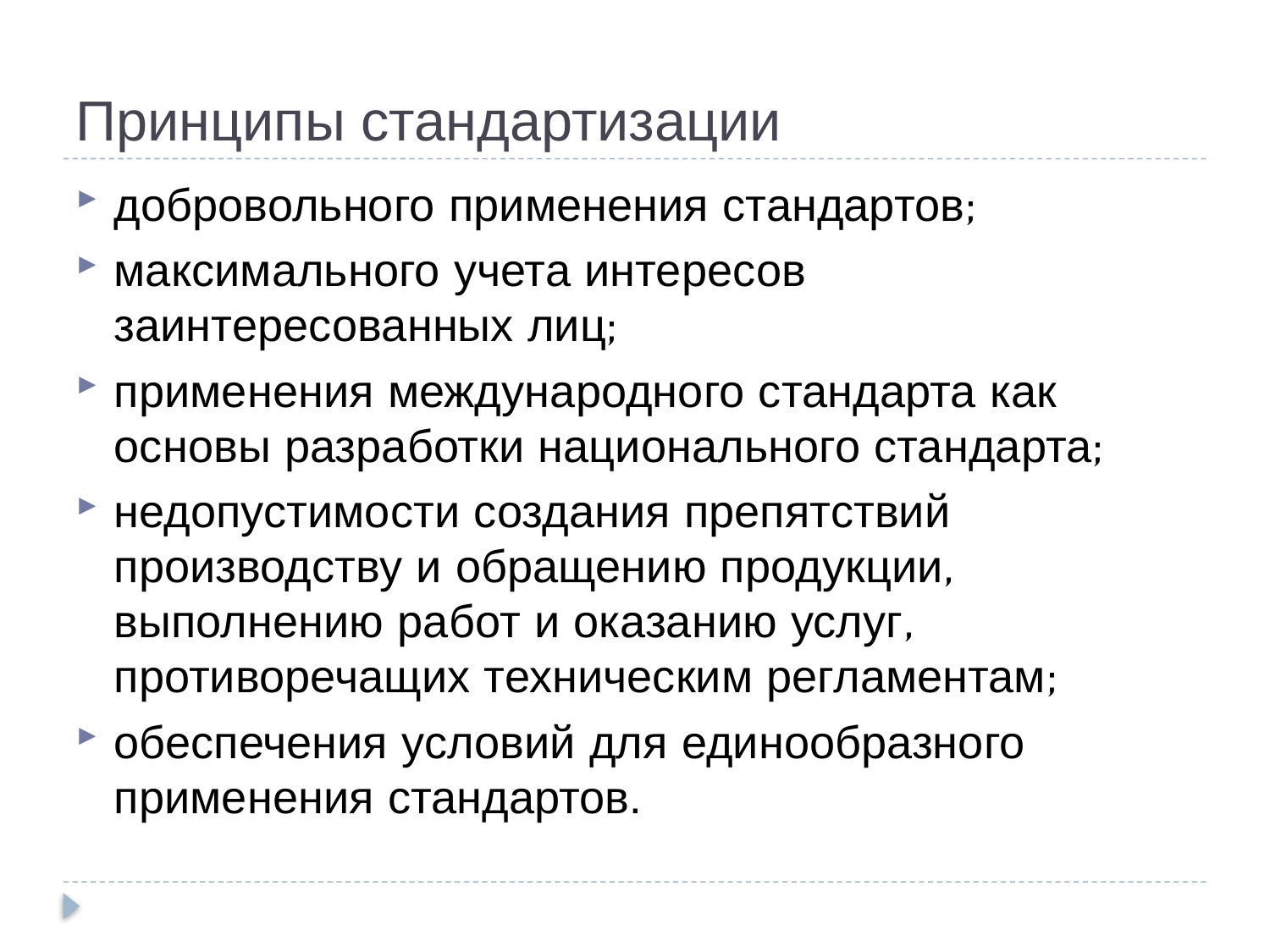

# Принципы стандартизации
добровольного применения стандартов;
максимального учета интересов заинтересованных лиц;
применения международного стандарта как основы разработки национального стандарта;
недопустимости создания препятствий производству и обращению продукции, выполнению работ и оказанию услуг, противоречащих техническим регламентам;
обеспечения условий для единообразного применения стандартов.